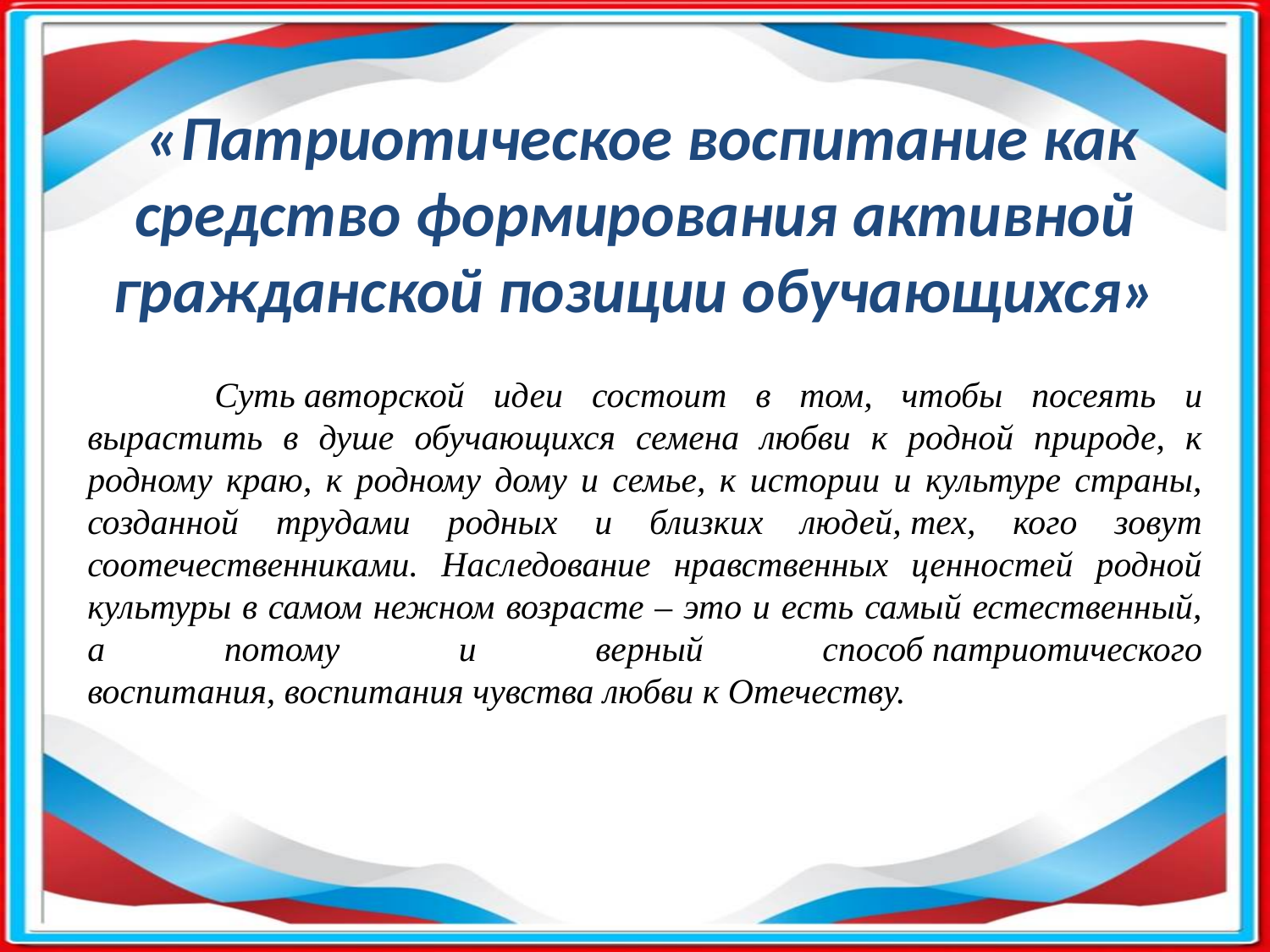

«Патриотическое воспитание как средство формирования активной гражданской позиции обучающихся»
	Суть авторской идеи состоит в том, чтобы посеять и вырастить в душе обучающихся семена любви к родной природе, к родному краю, к родному дому и семье, к истории и культуре страны, созданной трудами родных и близких людей, тех, кого зовут соотечественниками. Наследование нравственных ценностей родной культуры в самом нежном возрасте – это и есть самый естественный, а потому и верный способ патриотического воспитания, воспитания чувства любви к Отечеству.